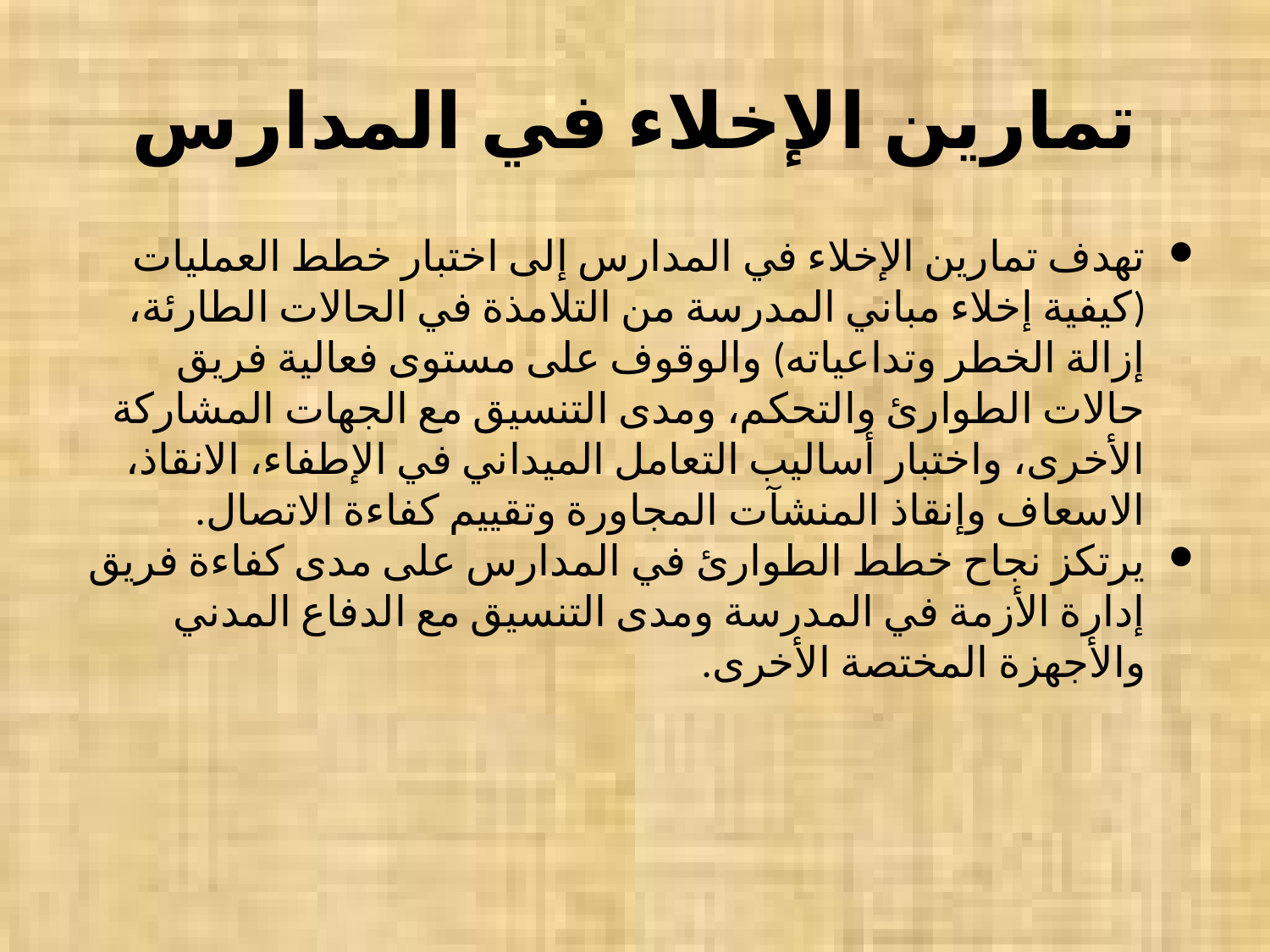

# تمارين الإخلاء في المدارس
تهدف تمارين الإخلاء في المدارس إلى اختبار خطط العمليات (كيفية إخلاء مباني المدرسة من التلامذة في الحالات الطارئة، إزالة الخطر وتداعياته) والوقوف على مستوى فعالية فريق حالات الطوارئ والتحكم، ومدى التنسيق مع الجهات المشاركة الأخرى، واختبار أساليب التعامل الميداني في الإطفاء، الانقاذ، الاسعاف وإنقاذ المنشآت المجاورة وتقييم كفاءة الاتصال.
يرتكز نجاح خطط الطوارئ في المدارس على مدى كفاءة فريق إدارة الأزمة في المدرسة ومدى التنسيق مع الدفاع المدني والأجهزة المختصة الأخرى.